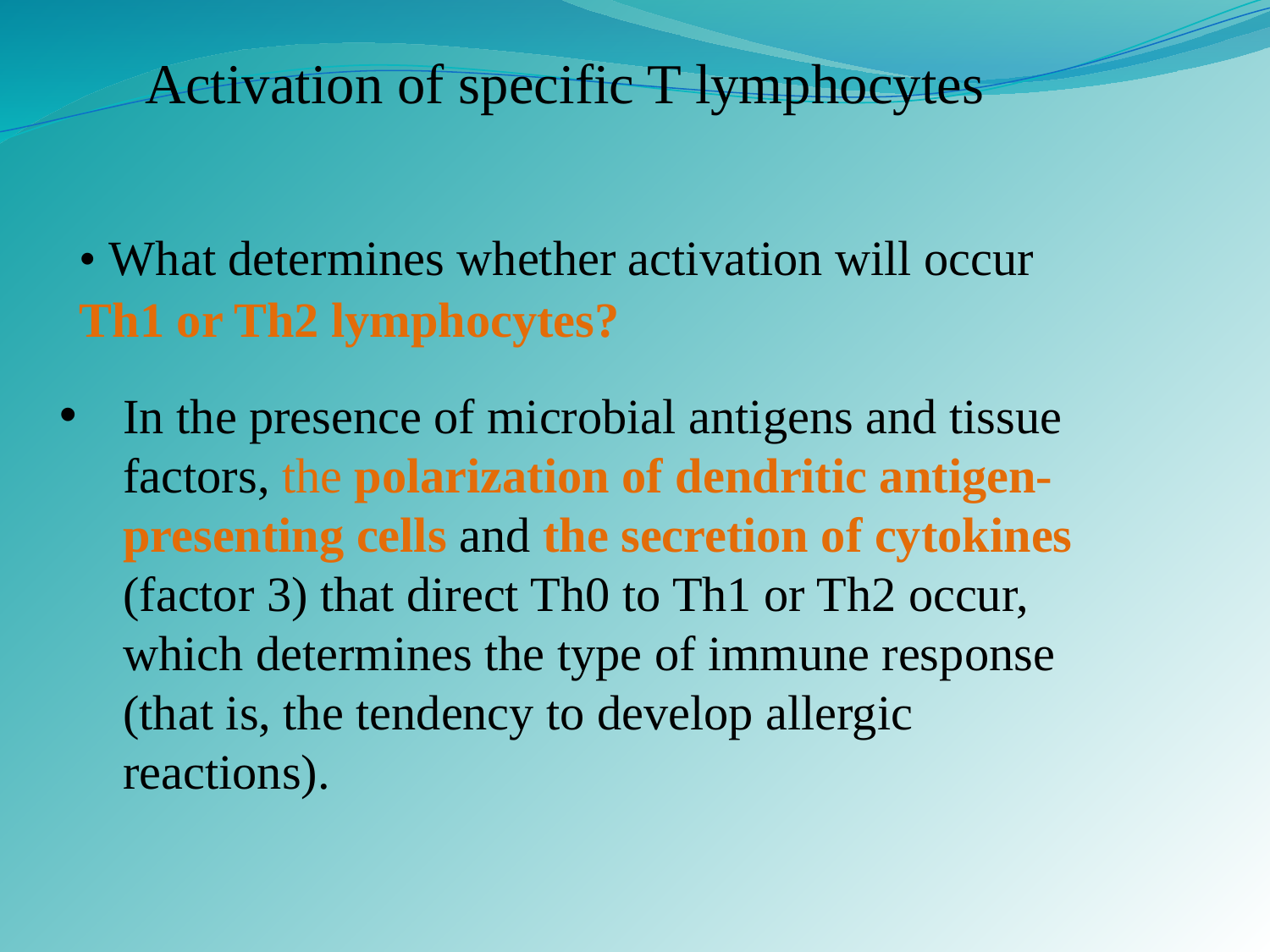

Activation of specific T lymphocytes

• What determines whether activation will occur
Th1 or Th2 lymphocytes?
In the presence of microbial antigens and tissue factors, the polarization of dendritic antigen-presenting cells and the secretion of cytokines (factor 3) that direct Th0 to Th1 or Th2 occur, which determines the type of immune response (that is, the tendency to develop allergic reactions).